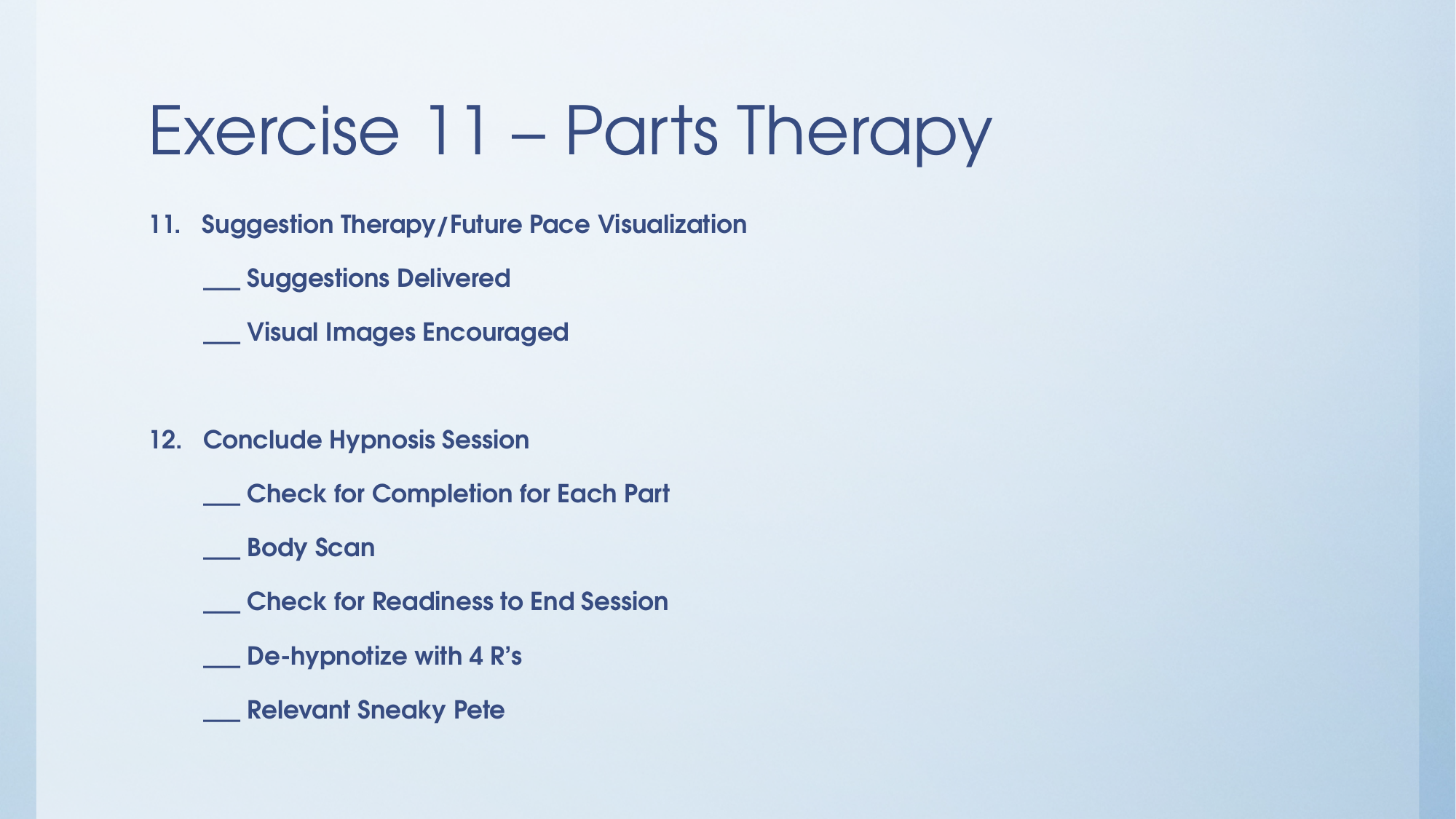

# Exercise 11 – Parts Therapy
11.   Suggestion Therapy/Future Pace Visualization
        ___ Suggestions Delivered
        ___ Visual Images Encouraged

12.   Conclude Hypnosis Session
        ___ Check for Completion for Each Part
        ___ Body Scan
        ___ Check for Readiness to End Session
        ___ De-hypnotize with 4 R’s
        ___ Relevant Sneaky Pete